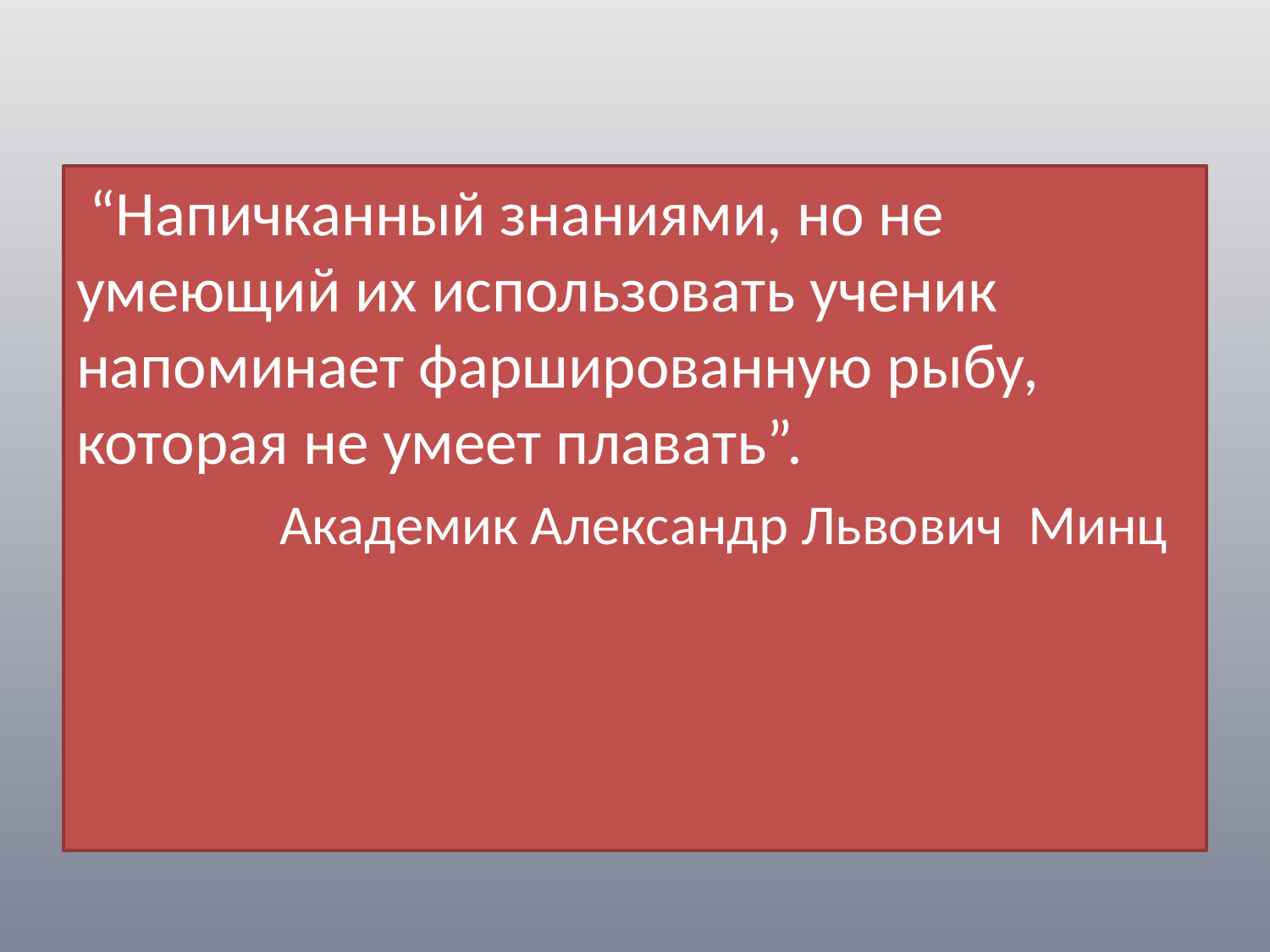

#
 “Напичканный знаниями, но не умеющий их использовать ученик напоминает фаршированную рыбу, которая не умеет плавать”.
                Академик Александр Львович  Минц